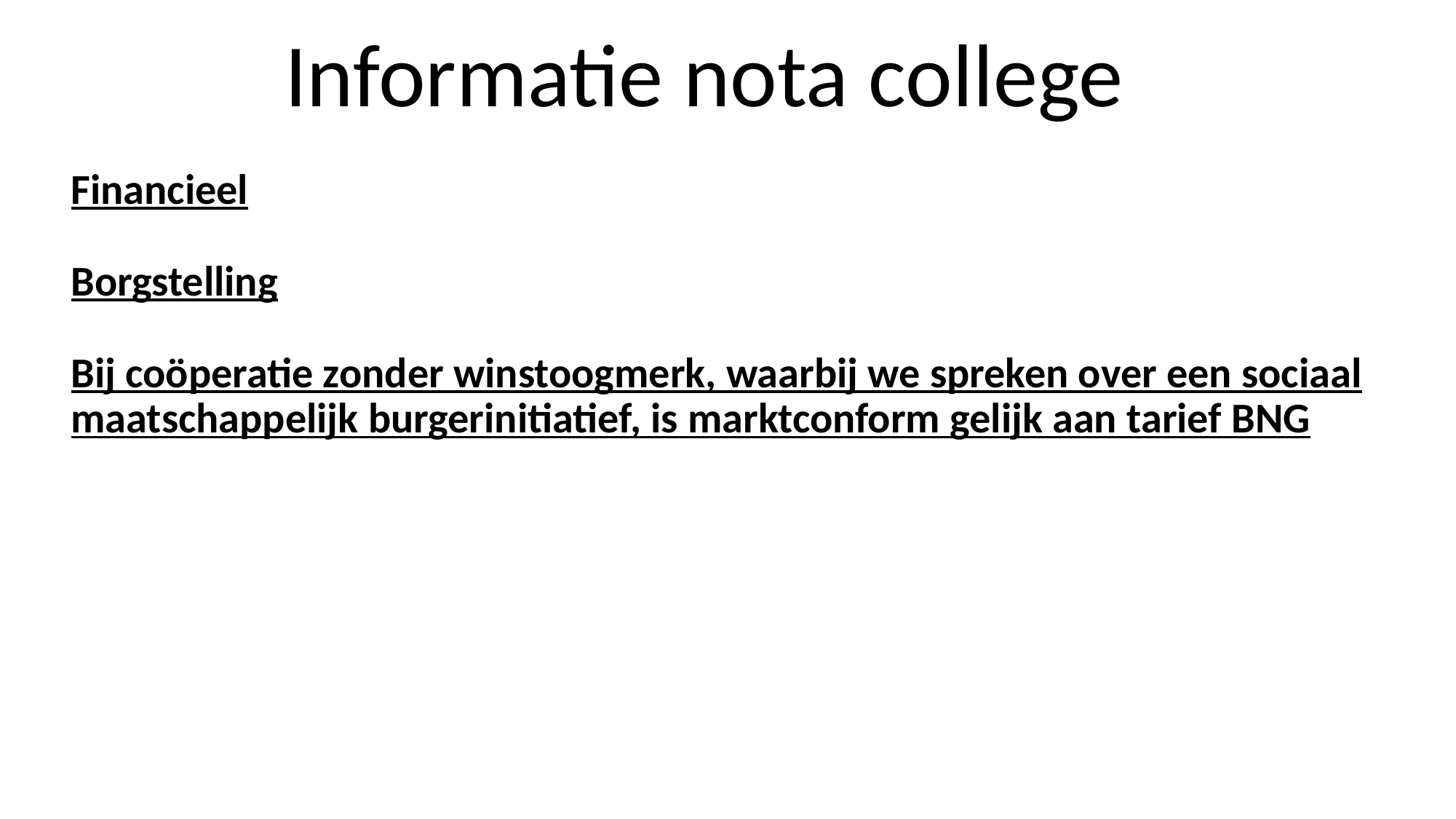

# Informatie nota college
Financieel
Borgstelling
Bij coöperatie zonder winstoogmerk, waarbij we spreken over een sociaal maatschappelijk burgerinitiatief, is marktconform gelijk aan tarief BNG